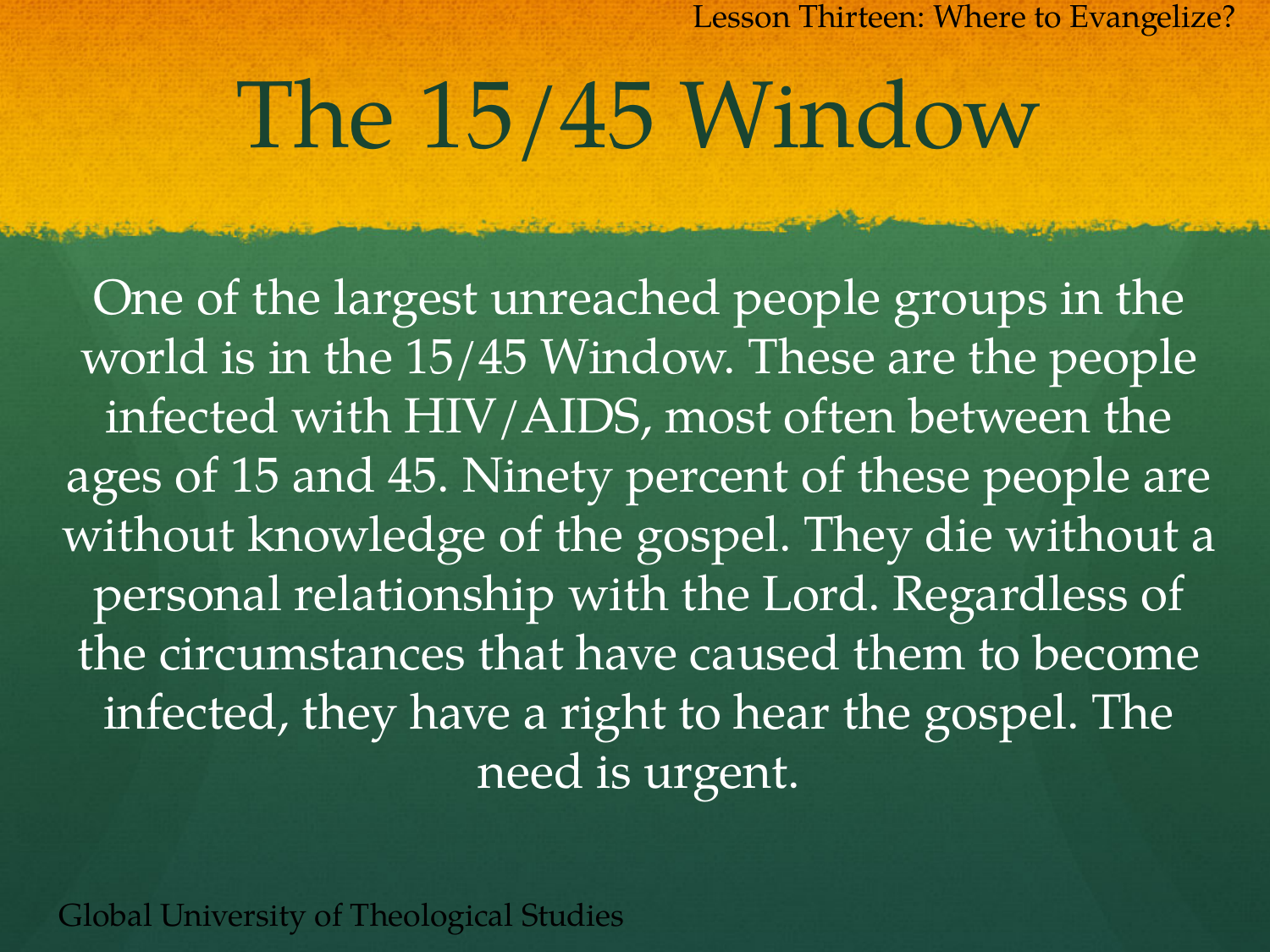

Lesson Thirteen: Where to Evangelize?

# The 15/45 Window
One of the largest unreached people groups in the world is in the 15/45 Window. These are the people infected with HIV/AIDS, most often between the ages of 15 and 45. Ninety percent of these people are without knowledge of the gospel. They die without a personal relationship with the Lord. Regardless of the circumstances that have caused them to become infected, they have a right to hear the gospel. The need is urgent.
Global University of Theological Studies